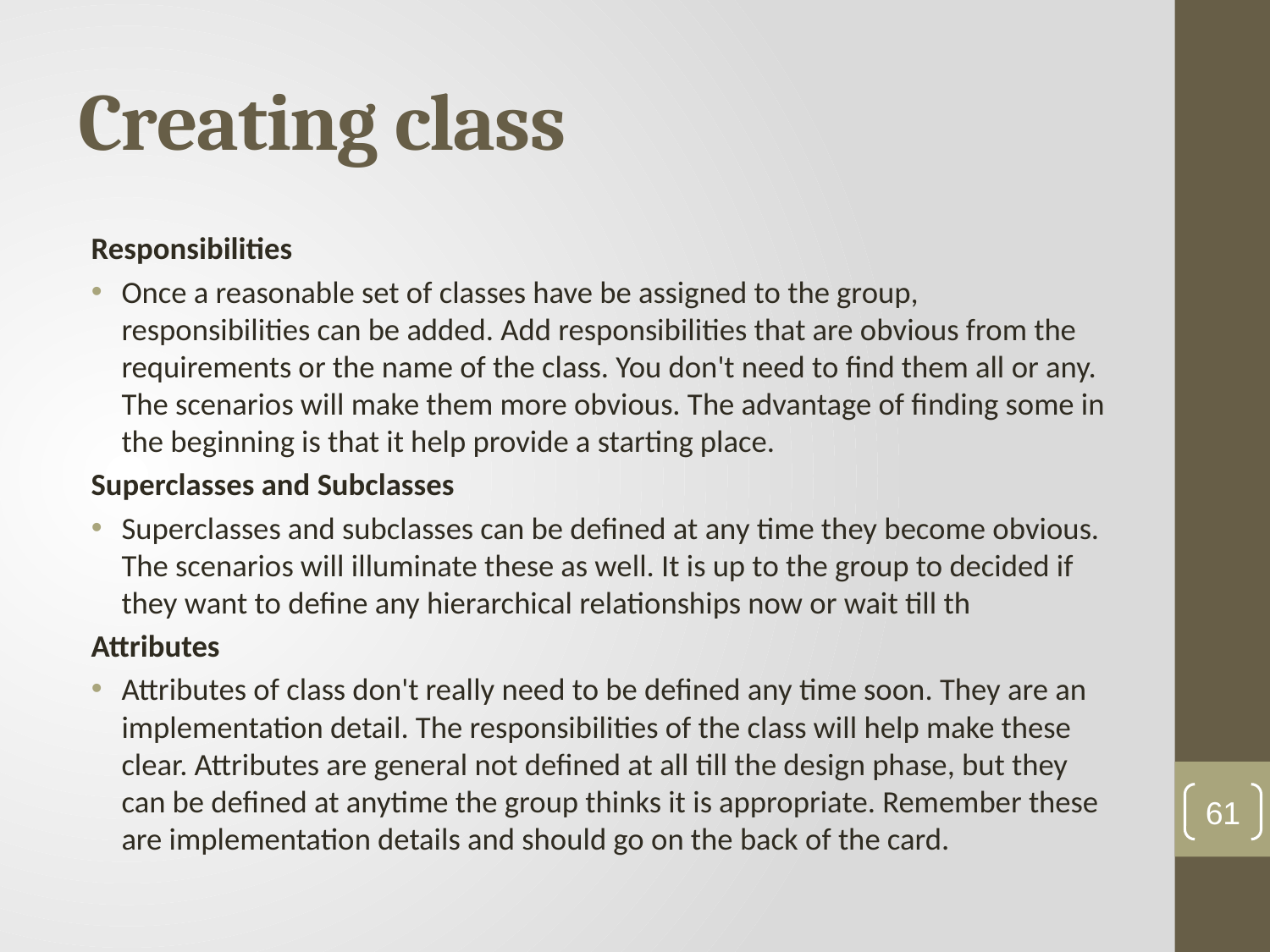

# Creating class
Responsibilities
Once a reasonable set of classes have be assigned to the group, responsibilities can be added. Add responsibilities that are obvious from the requirements or the name of the class. You don't need to find them all or any. The scenarios will make them more obvious. The advantage of finding some in the beginning is that it help provide a starting place.
Superclasses and Subclasses
Superclasses and subclasses can be defined at any time they become obvious. The scenarios will illuminate these as well. It is up to the group to decided if they want to define any hierarchical relationships now or wait till th
Attributes
Attributes of class don't really need to be defined any time soon. They are an implementation detail. The responsibilities of the class will help make these clear. Attributes are general not defined at all till the design phase, but they can be defined at anytime the group thinks it is appropriate. Remember these are implementation details and should go on the back of the card.

61